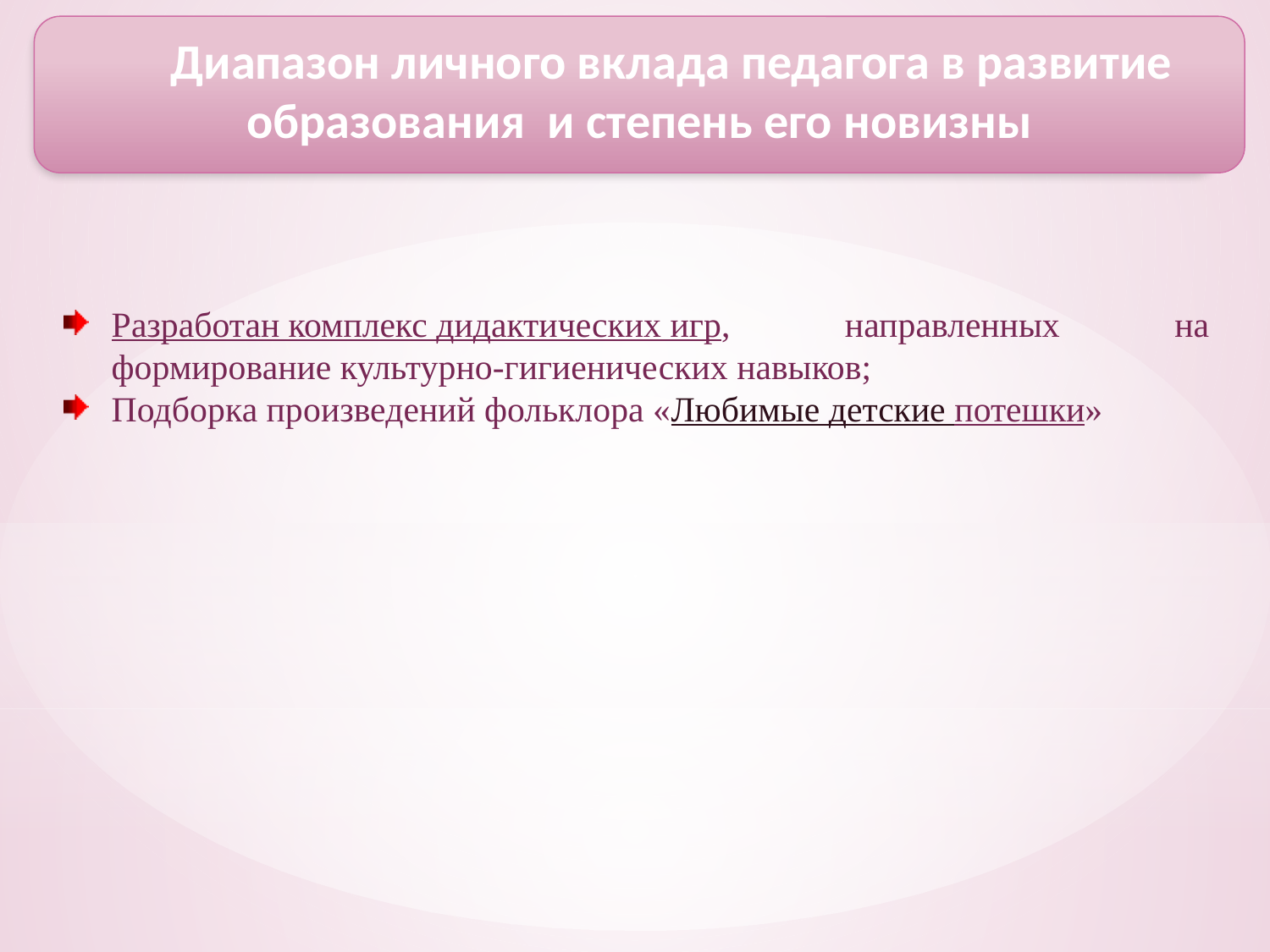

Диапазон личного вклада педагога в развитие образования  и степень его новизны

Разработан комплекс дидактических игр, направленных на формирование культурно-гигиенических навыков;
Подборка произведений фольклора «Любимые детские потешки»